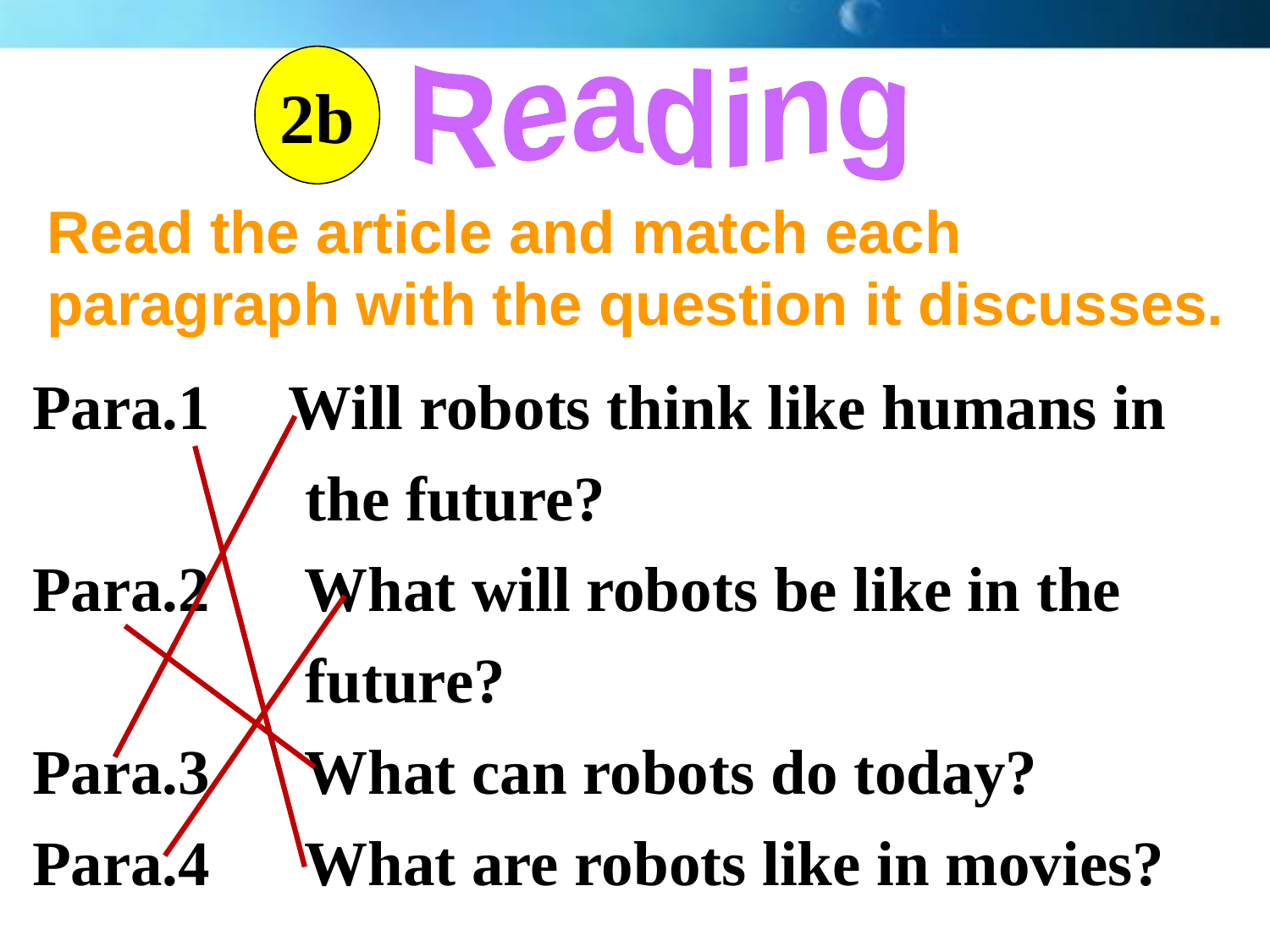

2b
Reading
Read the article and match each paragraph with the question it discusses.
Para.1     Will robots think like humans in the future?
Para.2      What will robots be like in the future?
Para.3      What can robots do today?
Para.4      What are robots like in movies?